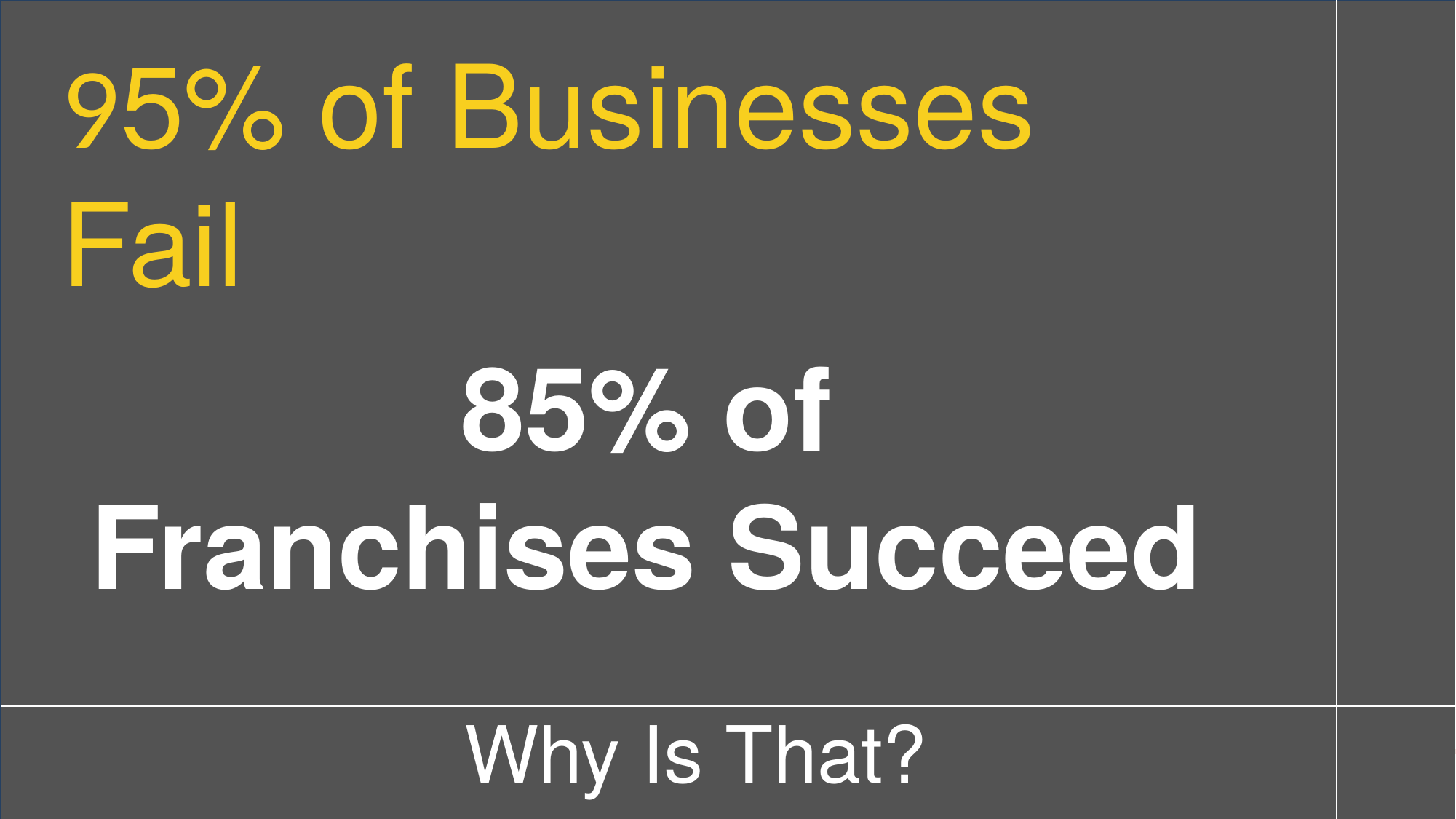

95% of Businesses
Fail

85% of
Franchises Succeed
Why Is That?